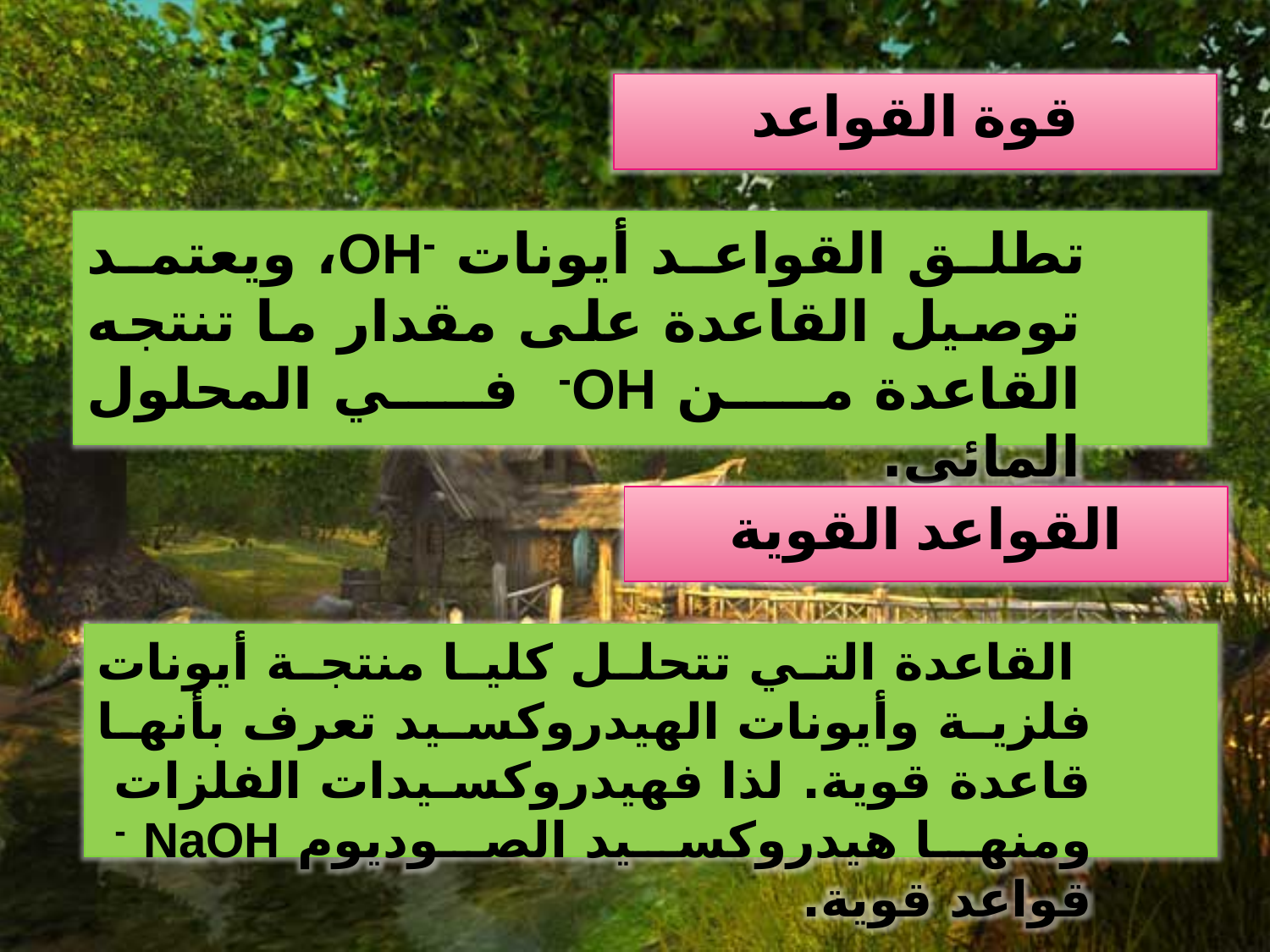

قوة القواعد
     تطلق القواعد أيونات -OH، ويعتمد توصيل القاعدة على مقدار ما تنتجه القاعدة من OH-  في المحلول المائي.

القواعد القوية
       القاعدة التي تتحلل كليا منتجة أيونات فلزية وأيونات الهيدروكسيد تعرف بأنها قاعدة قوية. لذا فهيدروكسيدات الفلزات  ومنها هيدروكسيد الصوديوم NaOH -  قواعد قوية.